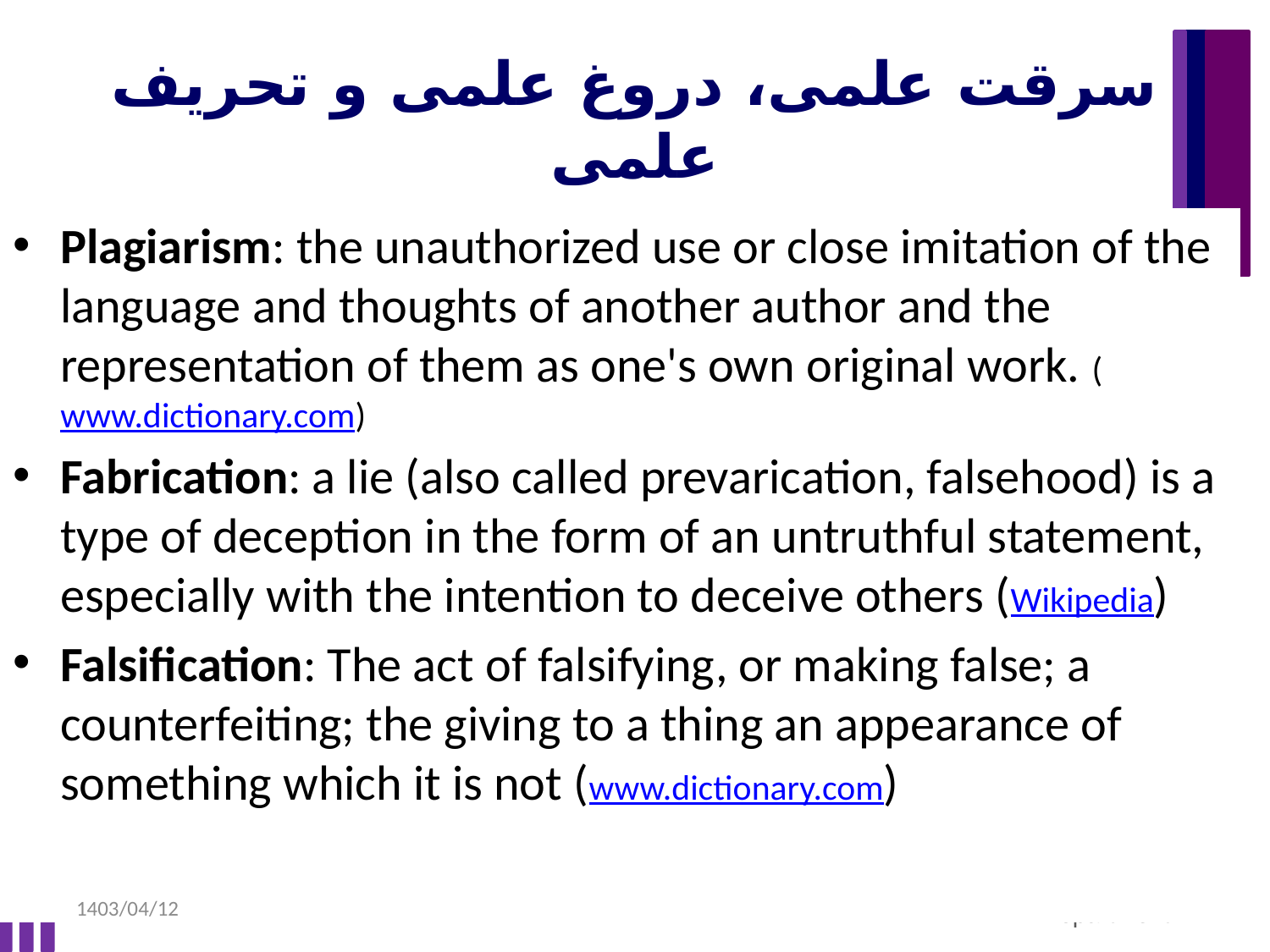

# سرقت علمی، دروغ علمی و تحریف علمی
Plagiarism: the unauthorized use or close imitation of the language and thoughts of another author and the representation of them as one's own original work. (www.dictionary.com)
Fabrication: a lie (also called prevarication, falsehood) is a type of deception in the form of an untruthful statement, especially with the intention to deceive others (Wikipedia)
Falsification: The act of falsifying, or making false; a counterfeiting; the giving to a thing an appearance of something which it is not (www.dictionary.com)
1403/04/12